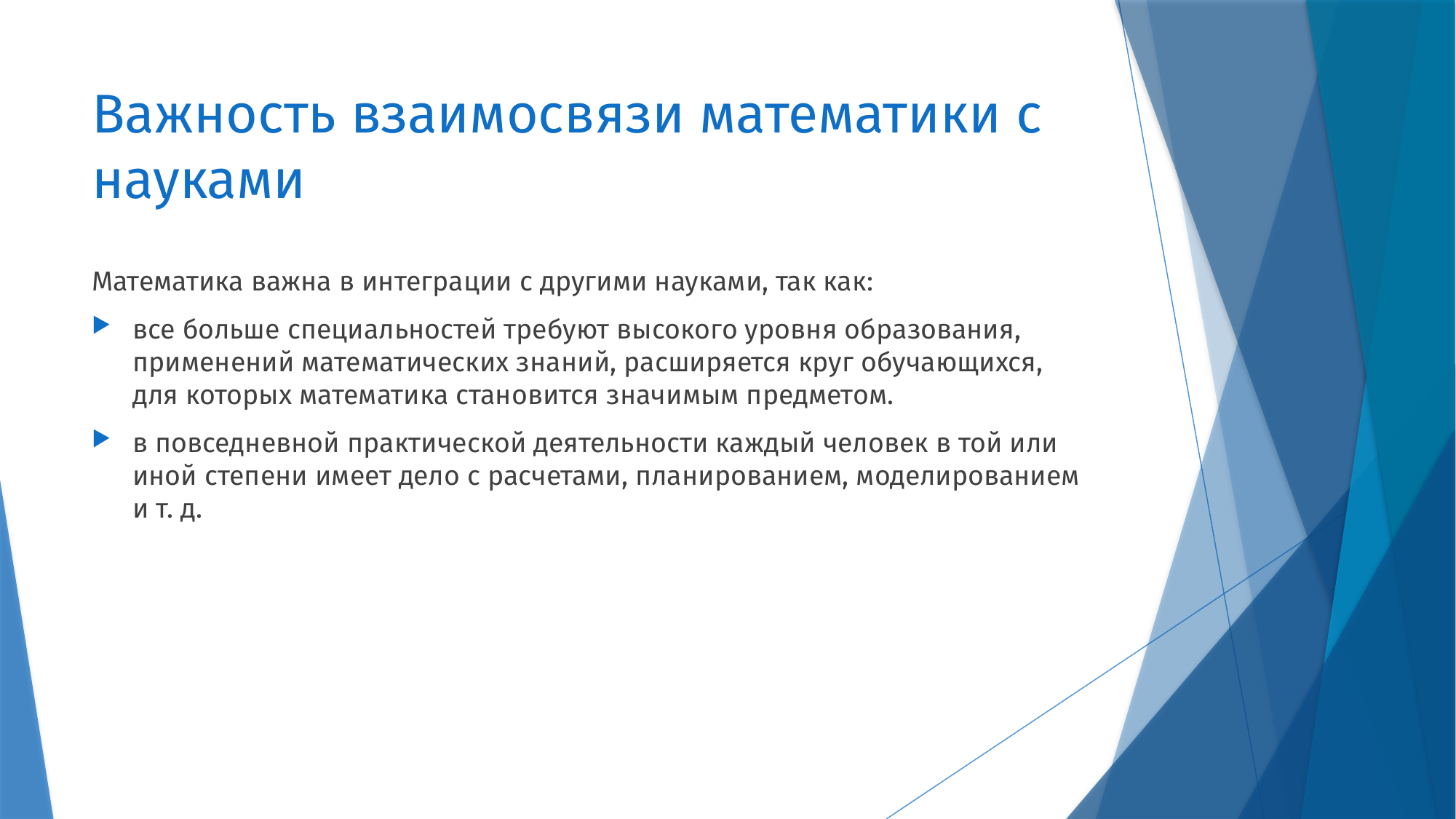

# Важность взаимосвязи математики с науками
Математика важна в интеграции с другими науками, так как:
все больше специальностей требуют высокого уровня образования, применений математических знаний, расширяется круг обучающихся, для которых математика становится значимым предметом.
в повседневной практической деятельности каждый человек в той или иной степени имеет дело с расчетами, планированием, моделированием и т. д.